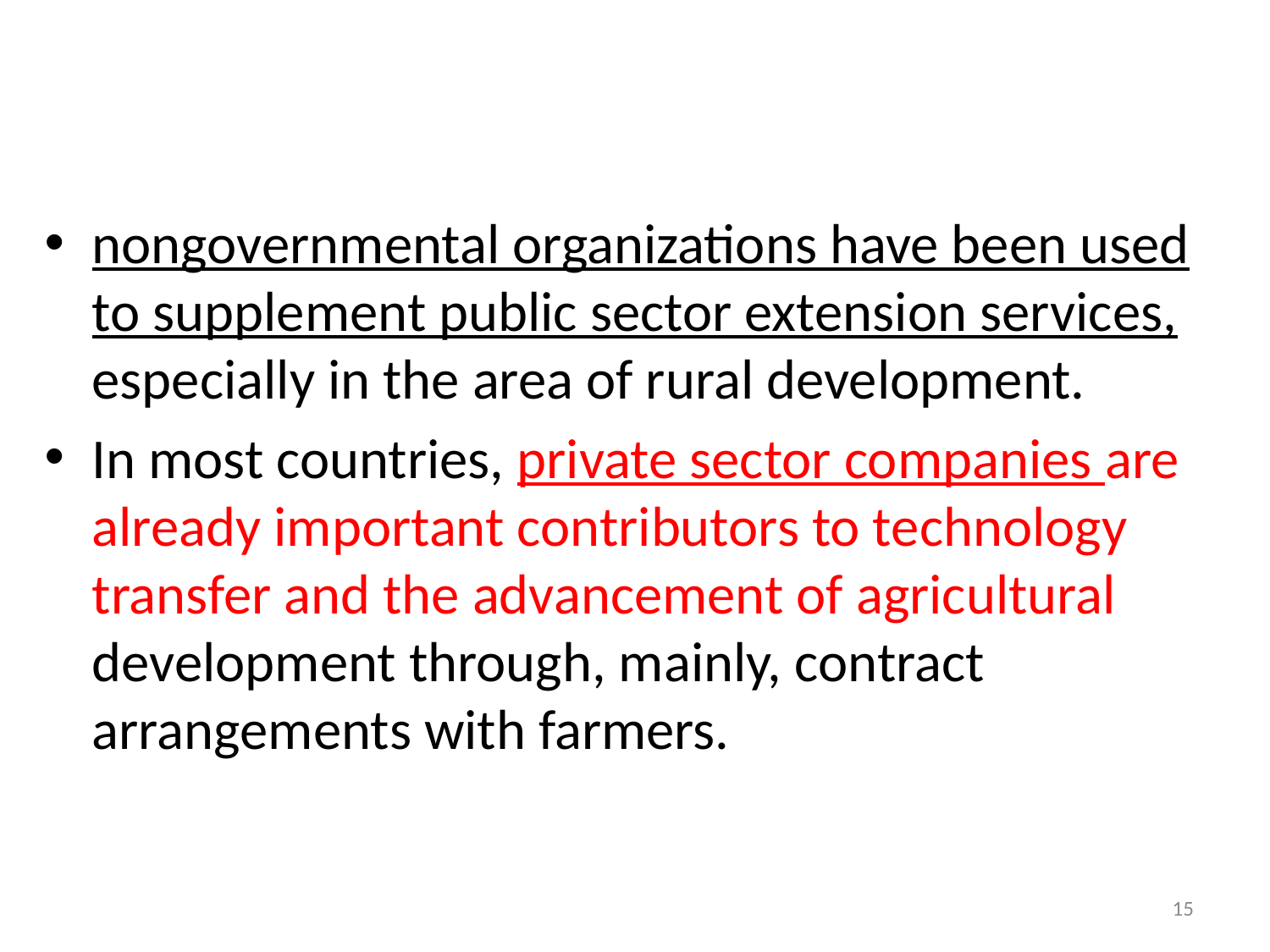

#
nongovernmental organizations have been used to supplement public sector extension services, especially in the area of rural development.
In most countries, private sector companies are already important contributors to technology transfer and the advancement of agricultural development through, mainly, contract arrangements with farmers.
15